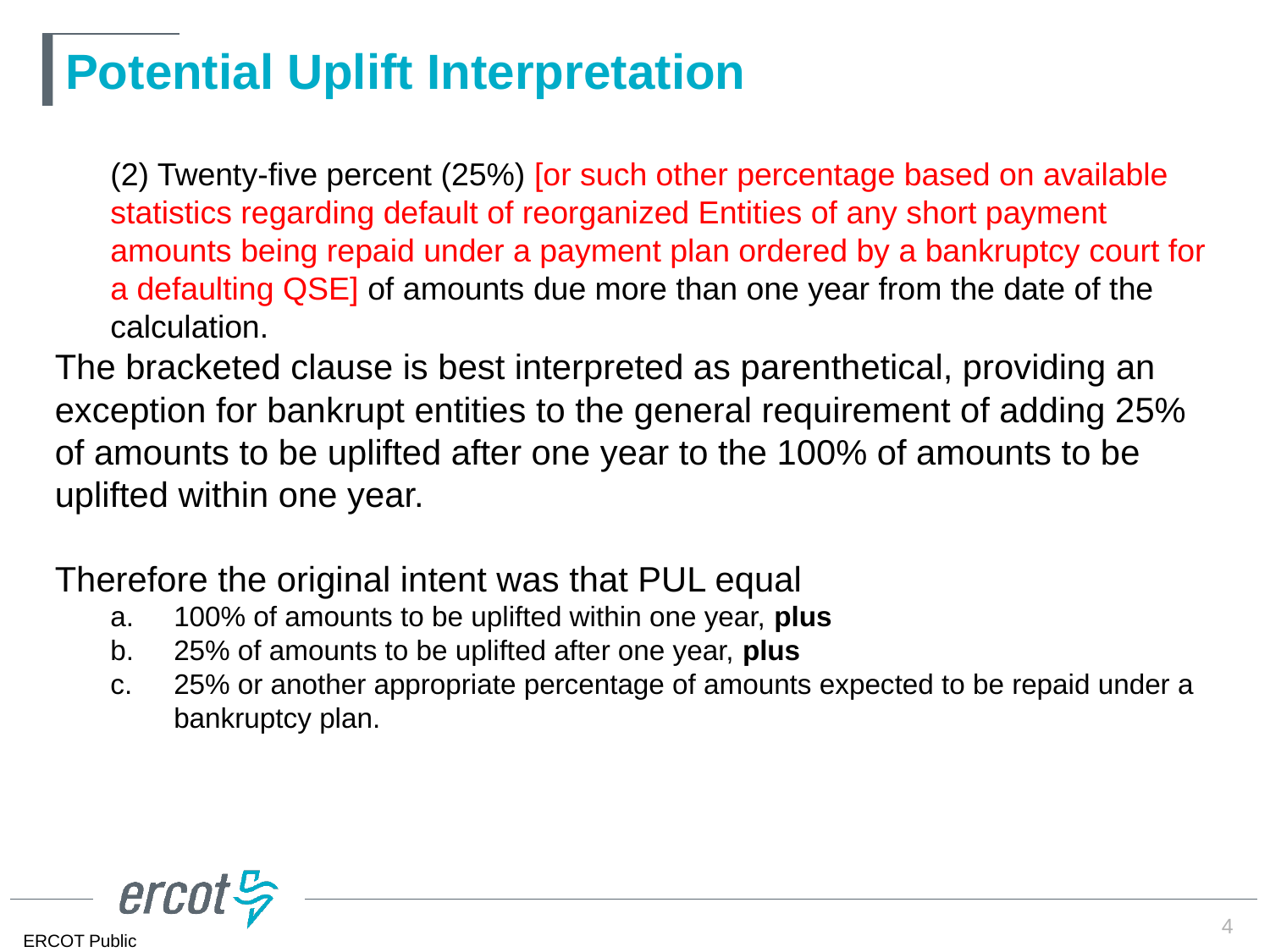

# Potential Uplift Interpretation
(2) Twenty-five percent (25%) [or such other percentage based on available statistics regarding default of reorganized Entities of any short payment amounts being repaid under a payment plan ordered by a bankruptcy court for a defaulting QSE] of amounts due more than one year from the date of the calculation.
The bracketed clause is best interpreted as parenthetical, providing an exception for bankrupt entities to the general requirement of adding 25% of amounts to be uplifted after one year to the 100% of amounts to be uplifted within one year.

Therefore the original intent was that PUL equal
100% of amounts to be uplifted within one year, plus
25% of amounts to be uplifted after one year, plus
25% or another appropriate percentage of amounts expected to be repaid under a bankruptcy plan.

4